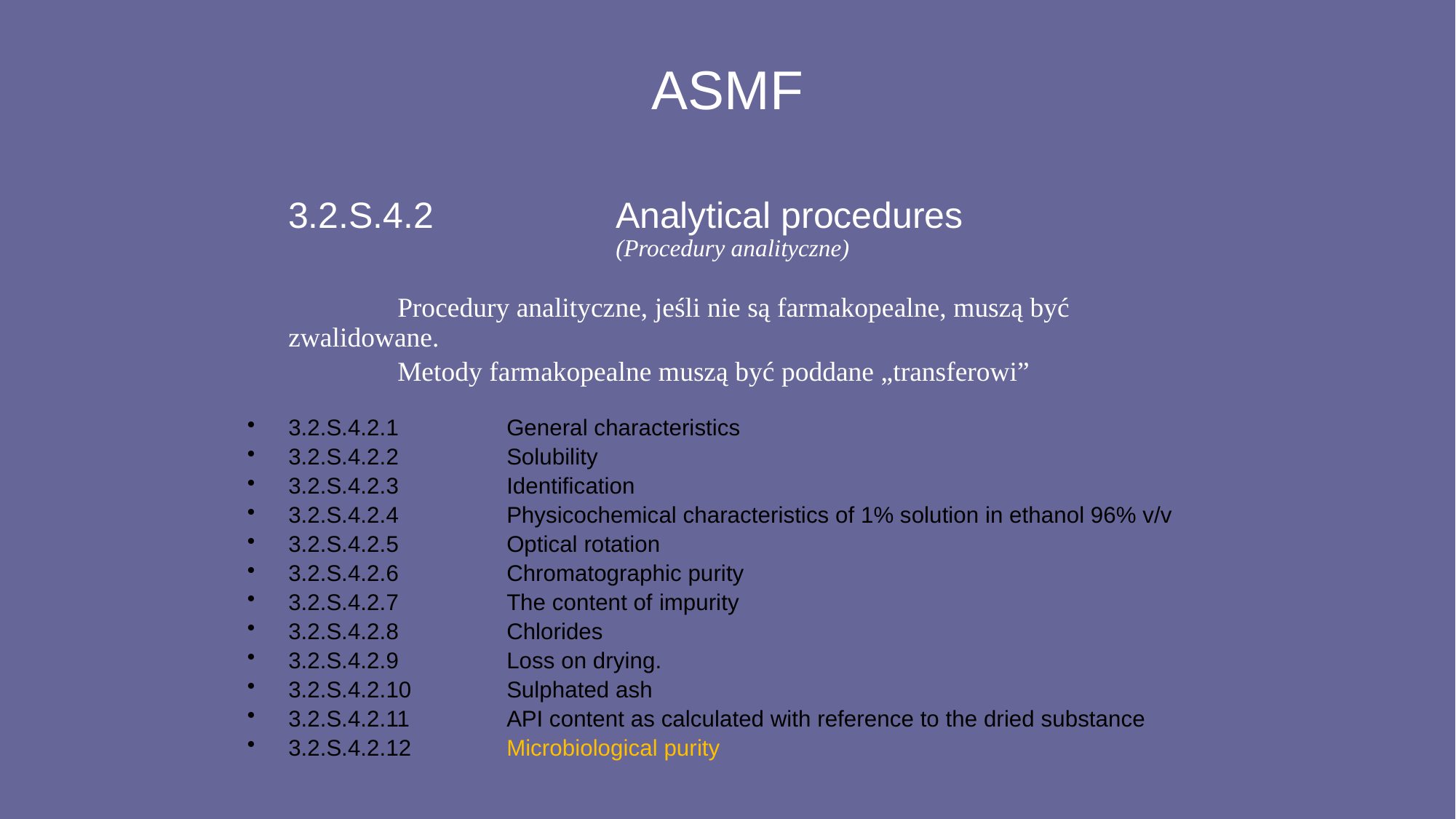

# ASMF
	3.2.S.4.2		Analytical procedures 					(Procedury analityczne)
		Procedury analityczne, jeśli nie są farmakopealne, muszą być zwalidowane.
		Metody farmakopealne muszą być poddane „transferowi”
3.2.S.4.2.1	General characteristics
3.2.S.4.2.2	Solubility
3.2.S.4.2.3	Identification
3.2.S.4.2.4	Physicochemical characteristics of 1% solution in ethanol 96% v/v
3.2.S.4.2.5	Optical rotation
3.2.S.4.2.6	Chromatographic purity
3.2.S.4.2.7	The content of impurity
3.2.S.4.2.8	Chlorides
3.2.S.4.2.9	Loss on drying.
3.2.S.4.2.10	Sulphated ash
3.2.S.4.2.11	API content as calculated with reference to the dried substance
3.2.S.4.2.12 	Microbiological purity